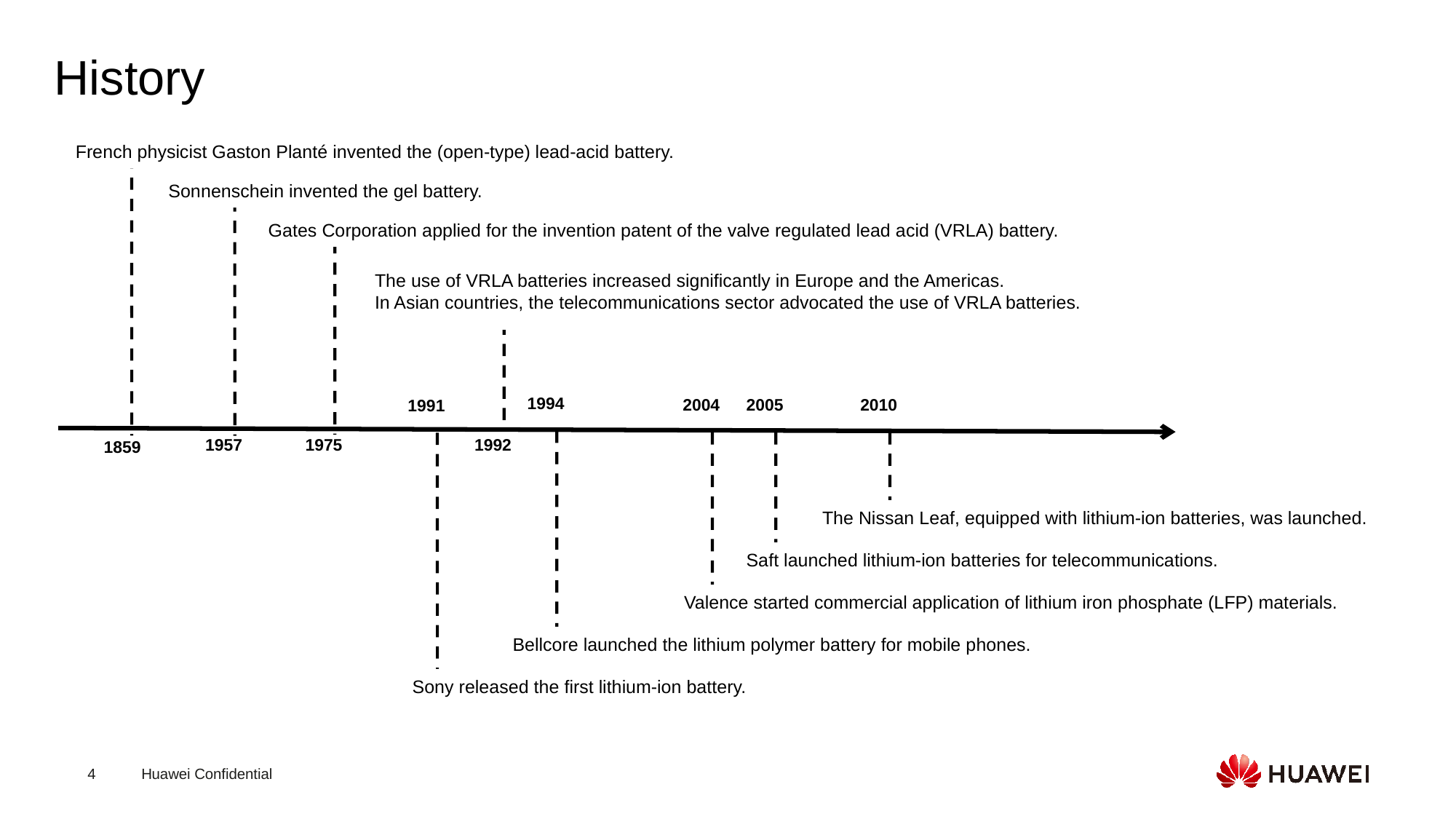

# History
French physicist Gaston Planté invented the (open-type) lead-acid battery.

Sonnenschein invented the gel battery.

Gates Corporation applied for the invention patent of the valve regulated lead acid (VRLA) battery.

The use of VRLA batteries increased significantly in Europe and the Americas.
In Asian countries, the telecommunications sector advocated the use of VRLA batteries.

1994
2004
2005
2010
1991

1992
1957
1975
1859

The Nissan Leaf, equipped with lithium-ion batteries, was launched.
Saft launched lithium-ion batteries for telecommunications.
Valence started commercial application of lithium iron phosphate (LFP) materials.
Bellcore launched the lithium polymer battery for mobile phones.
Sony released the first lithium-ion battery.